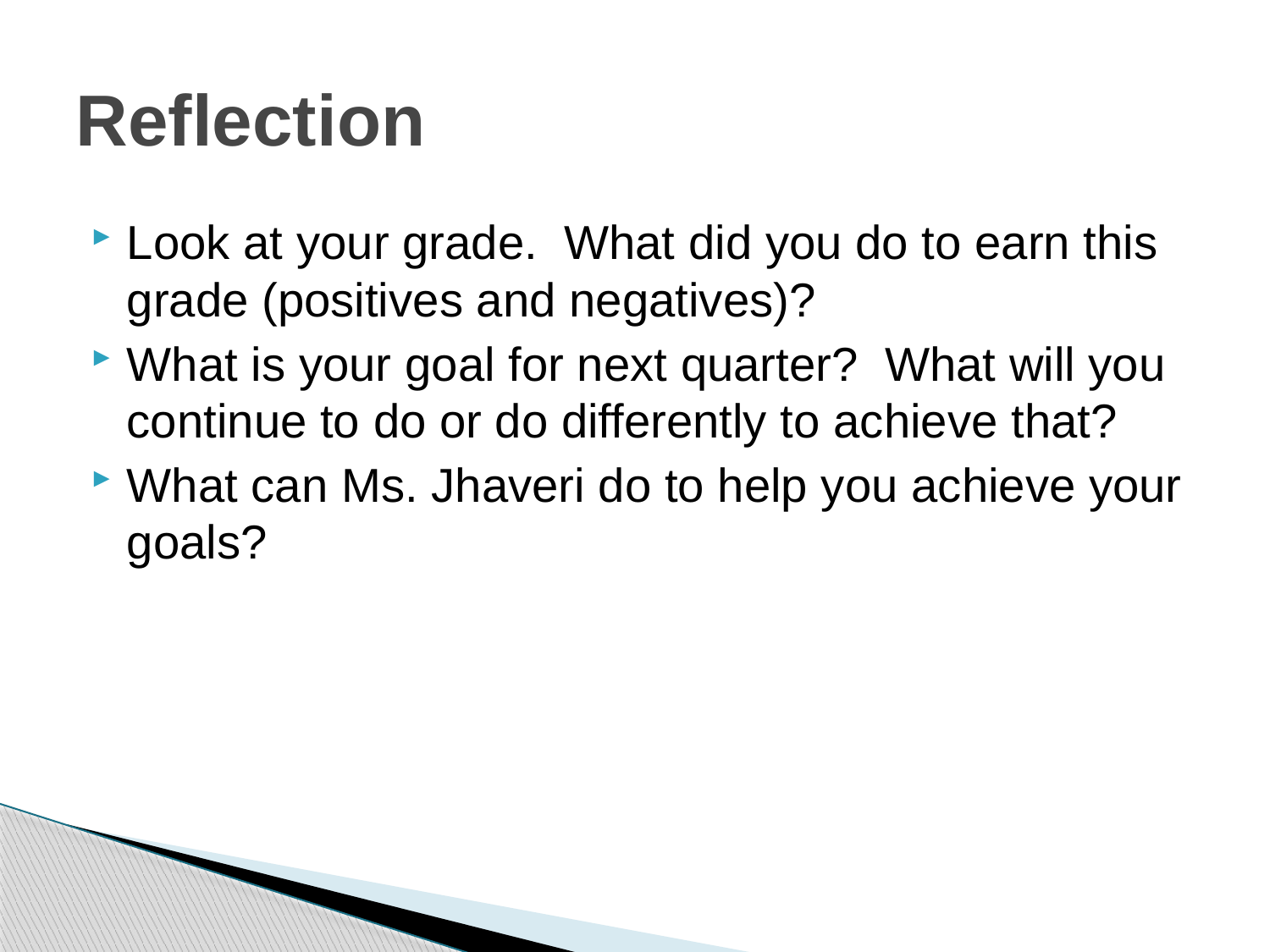

# Reflection
Look at your grade.  What did you do to earn this grade (positives and negatives)?
What is your goal for next quarter?  What will you continue to do or do differently to achieve that?
What can Ms. Jhaveri do to help you achieve your goals?